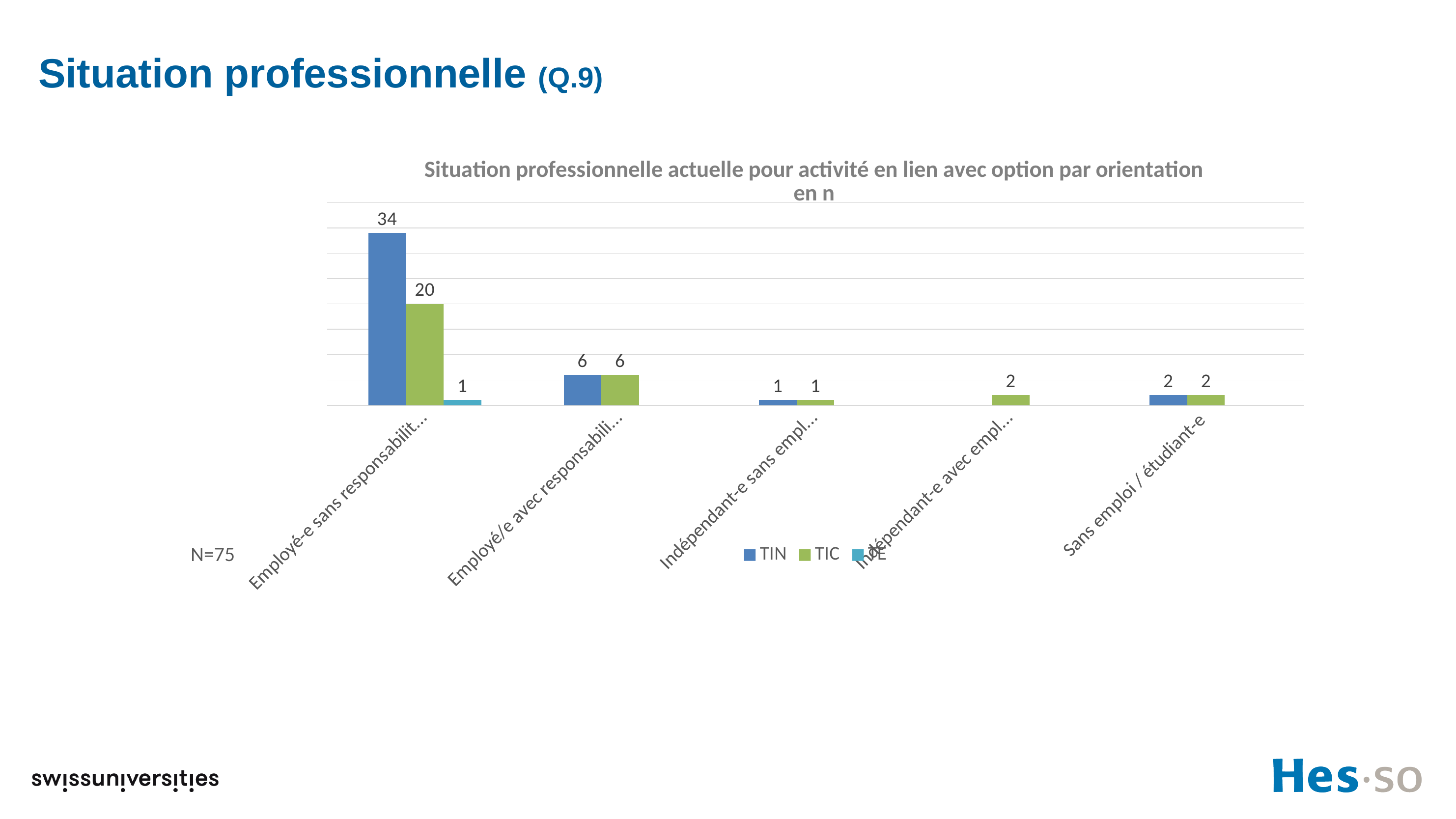

# Situation professionnelle (Q.9)

### Chart: Situation professionnelle actuelle pour activité en lien avec option par orientation en n

| Category | TIN | TIC | TE |
|---|---|---|---|
| Employé-e sans responsabilité de direction  | 34.0 | 20.0 | 1.0 |
| Employé/e avec responsabilité de direction | 6.0 | 6.0 | None |
| Indépendant-e sans employé-e-s  | 1.0 | 1.0 | None |
| Indépendant-e avec employé-e-s | None | 2.0 | None |
| Sans emploi / étudiant-e  | 2.0 | 2.0 | None |
N=75